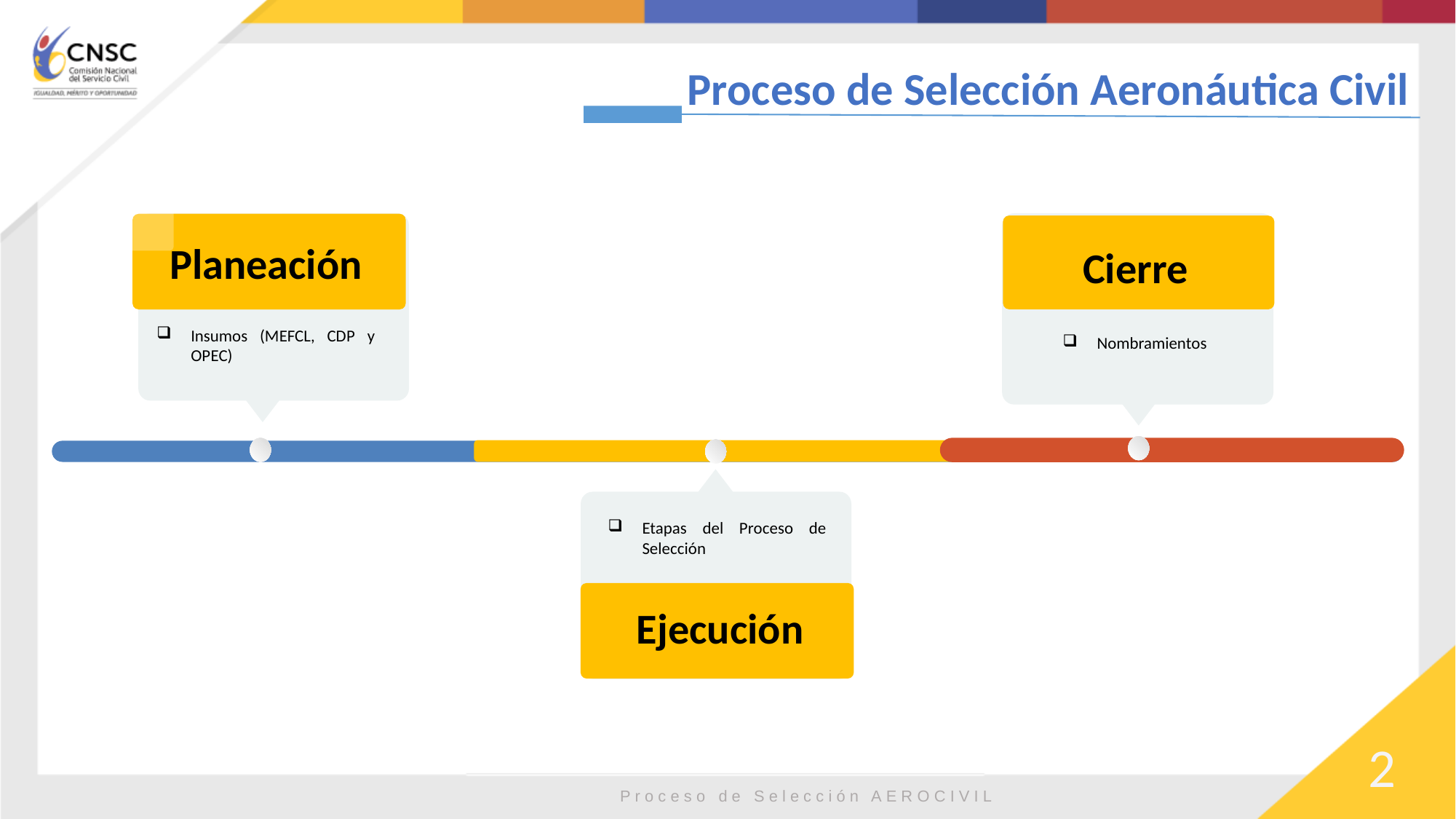

Proceso de Selección Aeronáutica Civil

Planeación

Cierre

Insumos (MEFCL, CDP y OPEC)
Nombramientos

Etapas del Proceso de Selección
Ejecución

2
Proceso de Selección AEROCIVIL